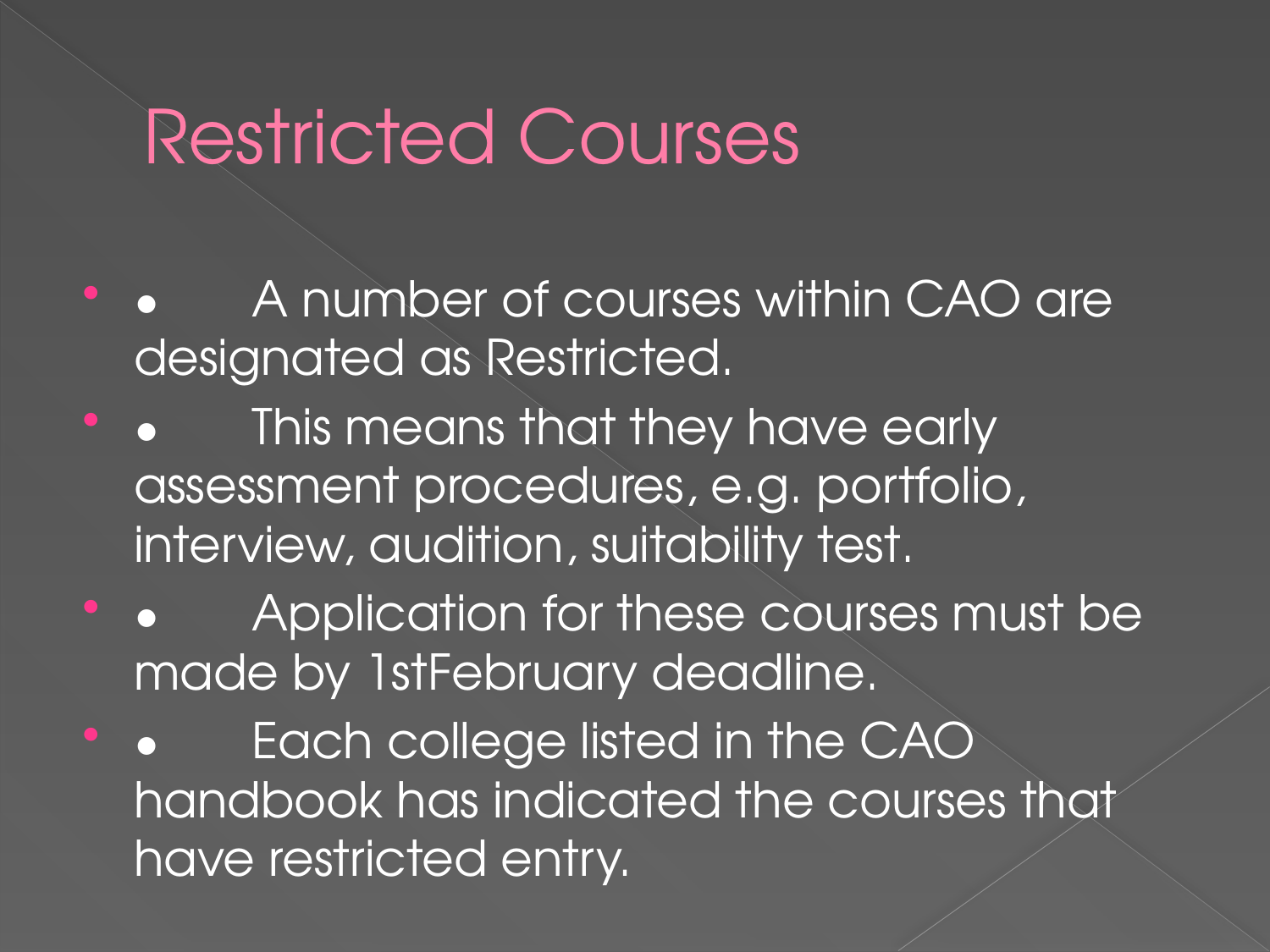

# Restricted Courses
•	A number of courses within CAO are designated as Restricted.
•	This means that they have early assessment procedures, e.g. portfolio, interview, audition, suitability test.
•	Application for these courses must be made by 1stFebruary deadline.
•	Each college listed in the CAO handbook has indicated the courses that have restricted entry.